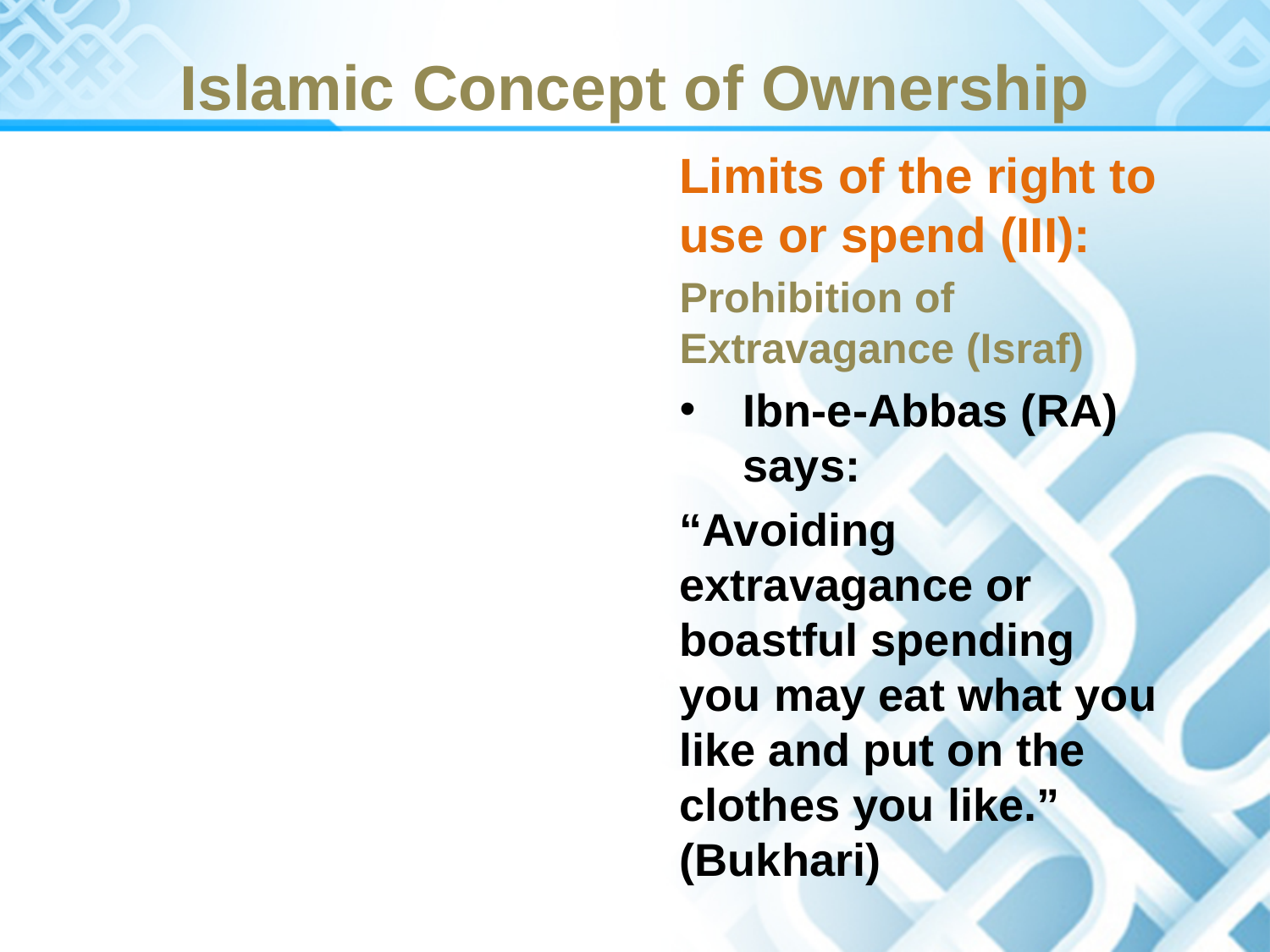

Islamic Concept of Ownership
Limits of the right to use or spend (III):
Prohibition of Extravagance (Israf)
Ibn-e-Abbas (RA) says:
“Avoiding extravagance or boastful spending you may eat what you like and put on the clothes you like.” (Bukhari)